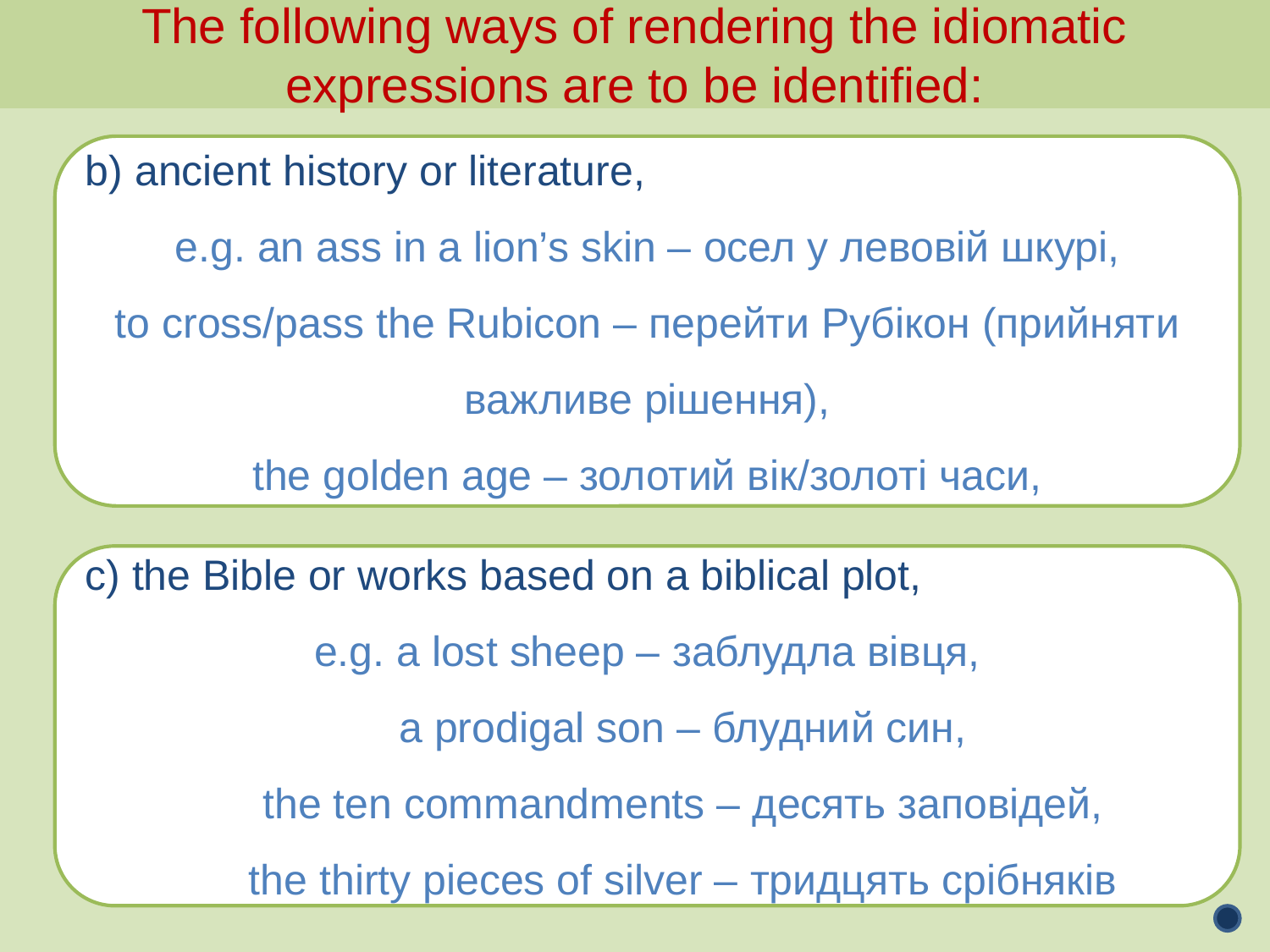

The following ways of rendering the idiomatic expressions are to be identified:
b) ancient history or literature,
e.g. an ass in a lion’s skin – осел у левовій шкурі,
to cross/pass the Rubicon – перейти Рубікон (прийняти важливе рішення),
the golden age – золотий вік/золоті часи,
c) the Bible or works based on a biblical plot,
e.g. a lost sheep – заблудла вівця,
      a prodigal son – блудний син,
      the ten commandments – десять заповідей,
      the thirty pieces of silver – тридцять срібняків